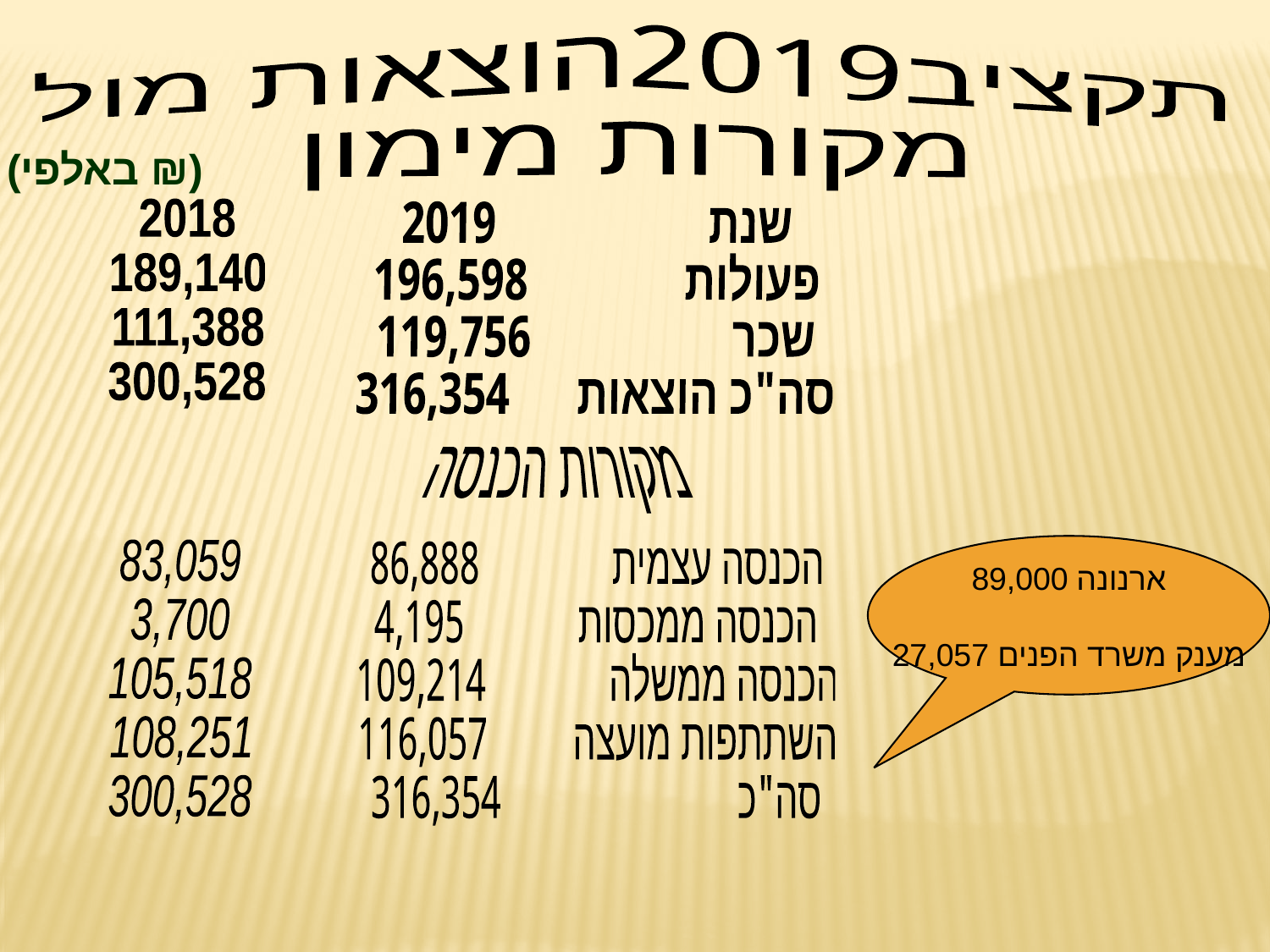

תקציב2019הוצאות מול
מקורות מימון
(באלפי ₪)
2018
189,140
111,388
300,528
שנת                   2019
פעולות              196,598
שכר                  119,756
סה"כ הוצאות      316,354

מקורות הכנסה
ארנונה 89,000

מענק משרד הפנים 27,057
83,059
3,700
105,518
108,251
300,528
הכנסה עצמית              86,888
הכנסה ממכסות            4,195
הכנסה ממשלה             109,214
השתתפות מועצה         116,057
סה"כ                         316,354